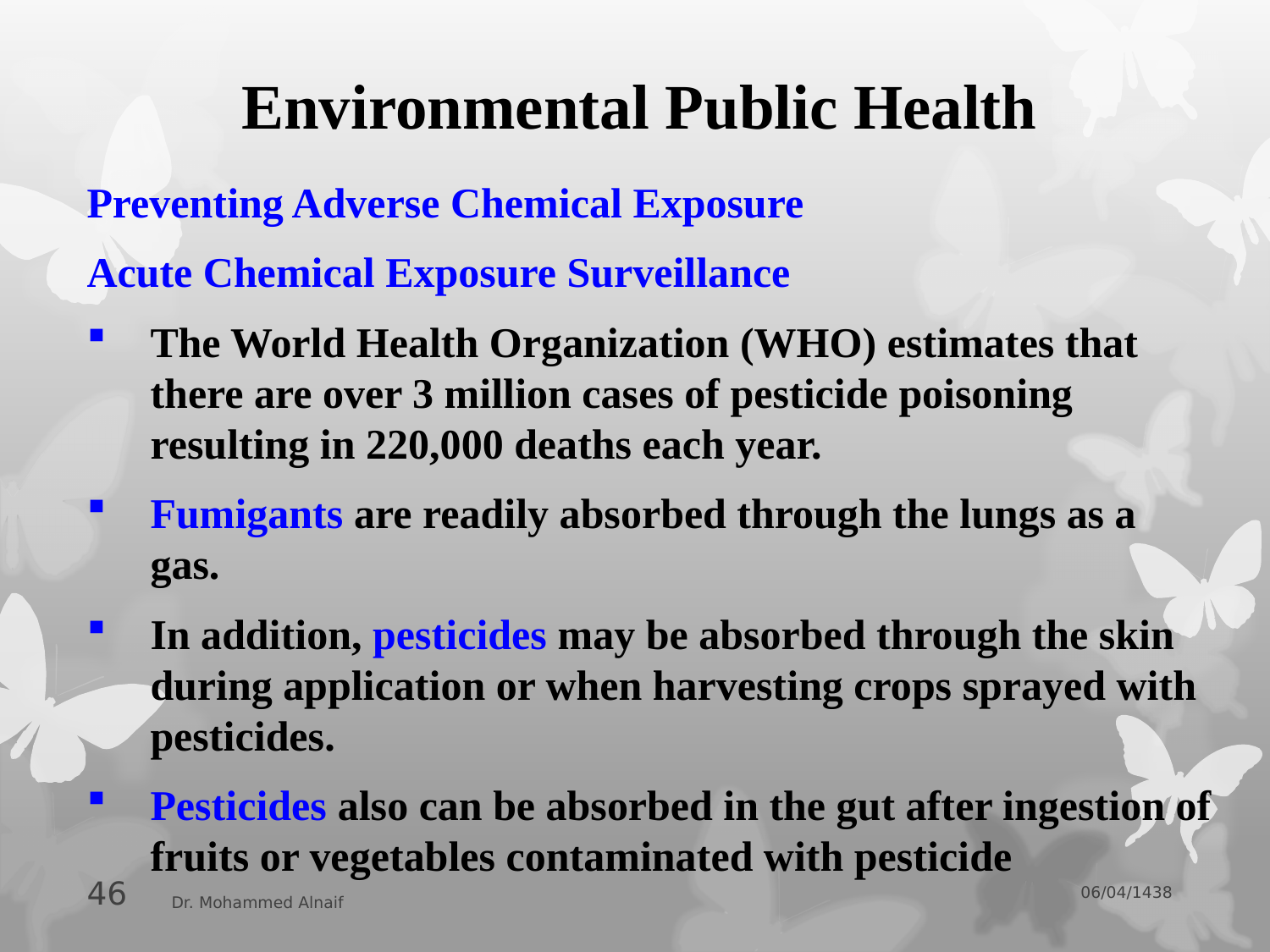

# Environmental Public Health
Preventing Adverse Chemical Exposure
Acute Chemical Exposure Surveillance
The World Health Organization (WHO) estimates that there are over 3 million cases of pesticide poisoning resulting in 220,000 deaths each year.
Fumigants are readily absorbed through the lungs as a gas.
In addition, pesticides may be absorbed through the skin during application or when harvesting crops sprayed with pesticides.
Pesticides also can be absorbed in the gut after ingestion of fruits or vegetables contaminated with pesticide
06/04/1438
46
Dr. Mohammed Alnaif